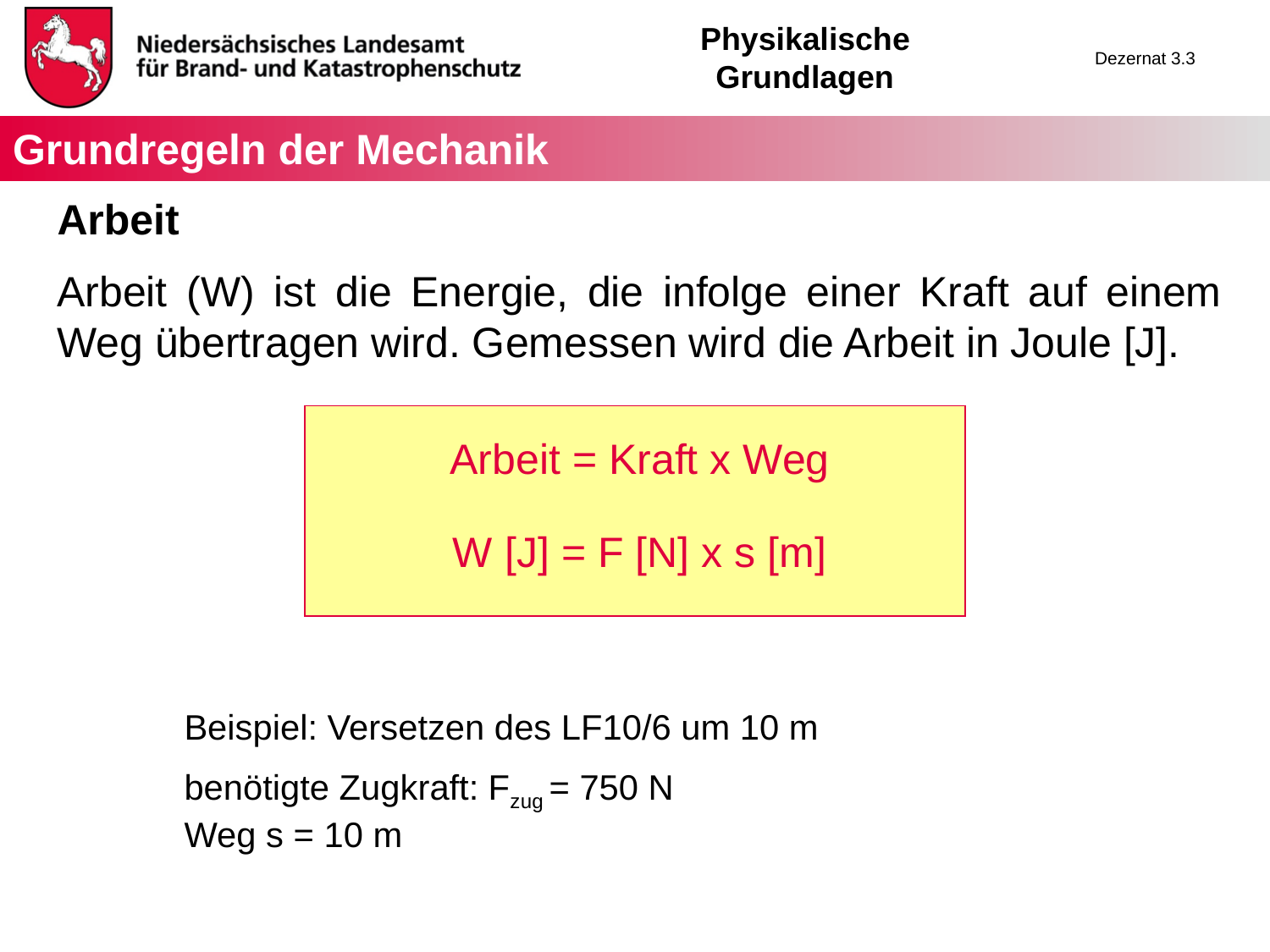

# Grundregeln der Mechanik
Arbeit
Arbeit (W) ist die Energie, die infolge einer Kraft auf einem Weg übertragen wird. Gemessen wird die Arbeit in Joule [J].

	Beispiel: Versetzen des LF10/6 um 10 m
	benötigte Zugkraft: Fzug = 750 N
	Weg s = 10 m

Arbeit = Kraft x Weg
W [J] = F [N] x s [m]